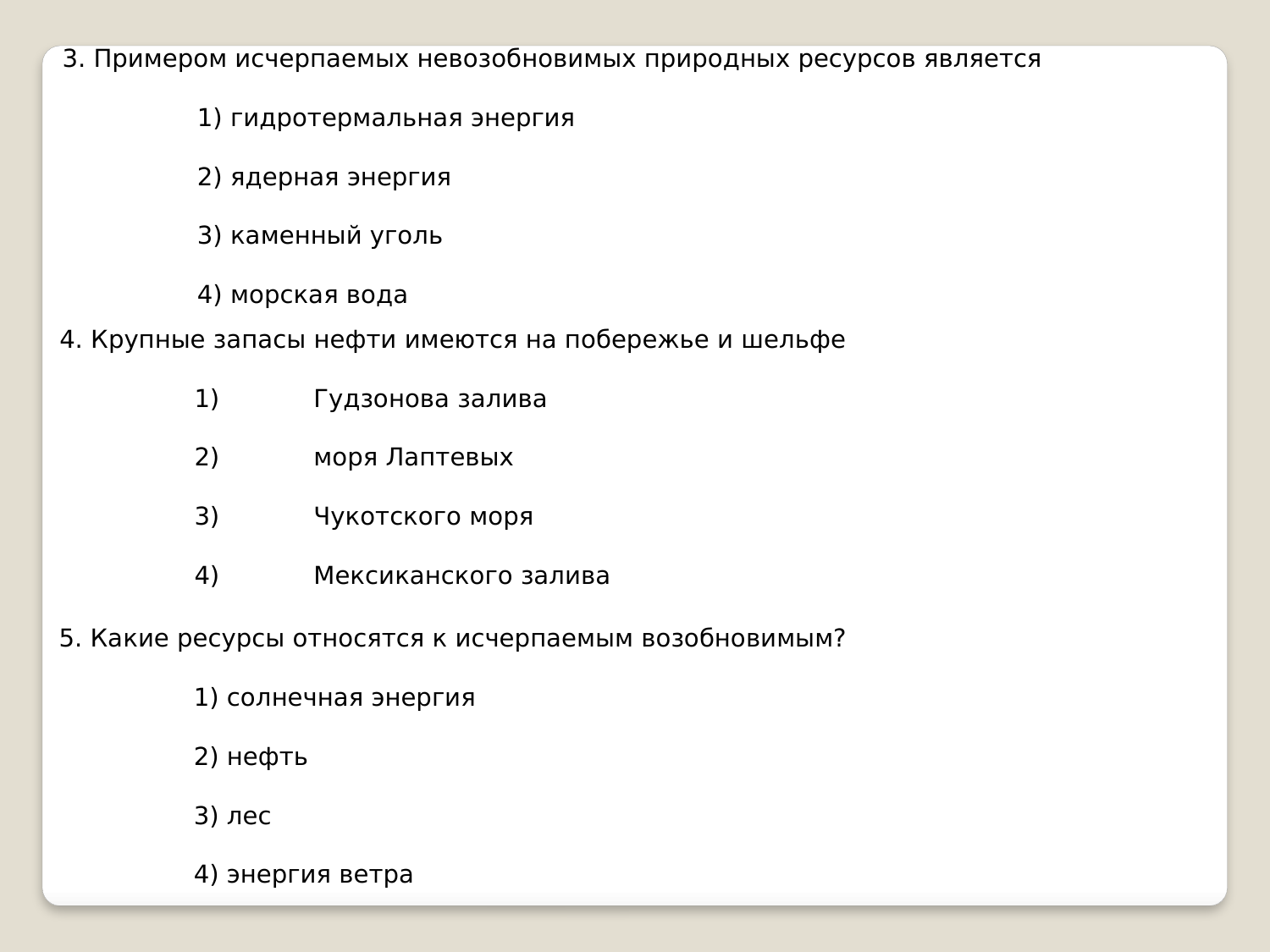

3. Примером исчерпаемых невозобновимых природных ресурсов является

  	 1) гидротермальная энергия

  	 2) ядерная энергия

  	 3) каменный уголь

  	 4) морская вода
4. Крупные запасы нефти имеются на побережье и шельфе

  	 1) 	Гудзонова залива

  	 2) 	моря Лаптевых

  	 3) 	Чукотского моря

  	 4) 	Мексиканского залива
5. Какие ресурсы относятся к исчерпаемым возобновимым?

  	 1) солнечная энергия

  	 2) нефть

  	 3) лес

  	 4) энергия ветра